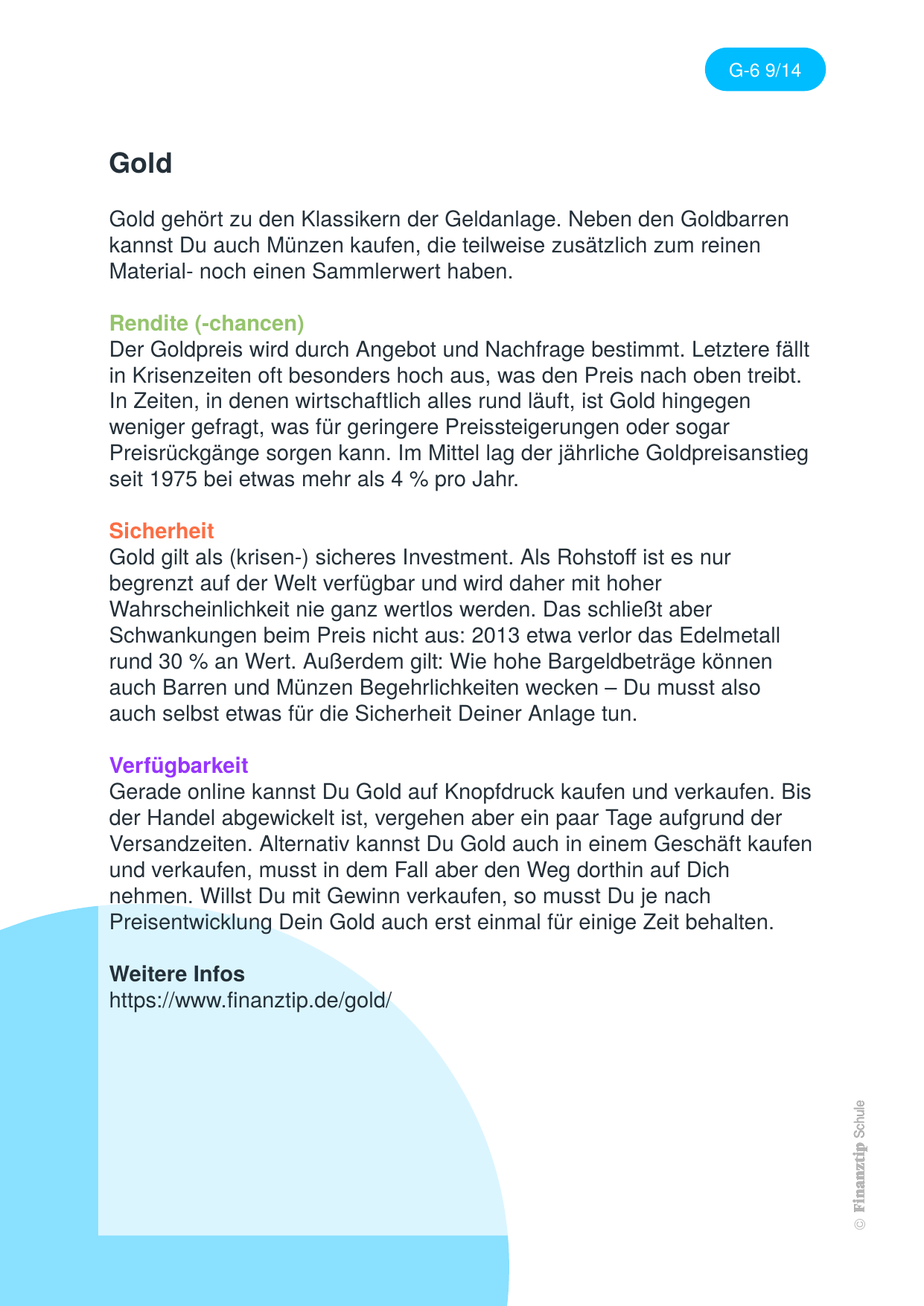

Gold

Gold gehört zu den Klassikern der Geldanlage. Neben den Goldbarren kannst Du auch Münzen kaufen, die teilweise zusätzlich zum reinen Material- noch einen Sammlerwert haben.

Rendite (-chancen)
Der Goldpreis wird durch Angebot und Nachfrage bestimmt. Letztere fällt in Krisenzeiten oft besonders hoch aus, was den Preis nach oben treibt. In Zeiten, in denen wirtschaftlich alles rund läuft, ist Gold hingegen weniger gefragt, was für geringere Preissteigerungen oder sogar Preisrückgänge sorgen kann. Im Mittel lag der jährliche Goldpreisanstieg seit 1975 bei etwas mehr als 4 % pro Jahr.

Sicherheit
Gold gilt als (krisen-) sicheres Investment. Als Rohstoff ist es nur begrenzt auf der Welt verfügbar und wird daher mit hoher Wahrscheinlichkeit nie ganz wertlos werden. Das schließt aber Schwankungen beim Preis nicht aus: 2013 etwa verlor das Edelmetall rund 30 % an Wert. Außerdem gilt: Wie hohe Bargeldbeträge können auch Barren und Münzen Begehrlichkeiten wecken – Du musst also auch selbst etwas für die Sicherheit Deiner Anlage tun.

Verfügbarkeit
Gerade online kannst Du Gold auf Knopfdruck kaufen und verkaufen. Bis der Handel abgewickelt ist, vergehen aber ein paar Tage aufgrund der Versandzeiten. Alternativ kannst Du Gold auch in einem Geschäft kaufen und verkaufen, musst in dem Fall aber den Weg dorthin auf Dich nehmen. Willst Du mit Gewinn verkaufen, so musst Du je nach Preisentwicklung Dein Gold auch erst einmal für einige Zeit behalten.

Weitere Infos
https://www.finanztip.de/gold/